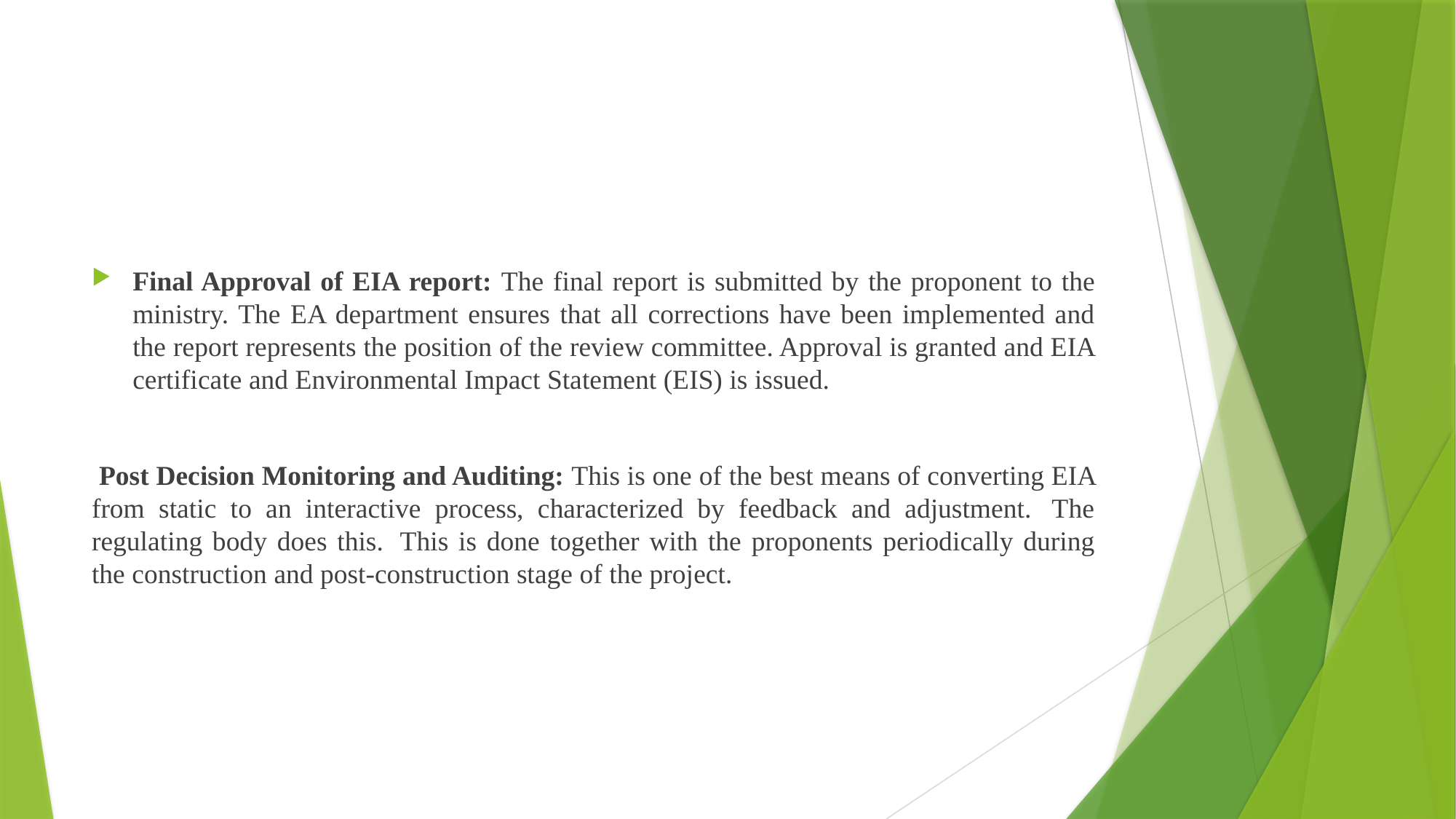

#
Final Approval of EIA report: The final report is submitted by the proponent to the ministry. The EA department ensures that all corrections have been implemented and the report represents the position of the review committee. Approval is granted and EIA certificate and Environmental Impact Statement (EIS) is issued.

 Post Decision Monitoring and Auditing: This is one of the best means of converting EIA from static to an interactive process, characterized by feedback and adjustment.  The regulating body does this.  This is done together with the proponents periodically during the construction and post-construction stage of the project.